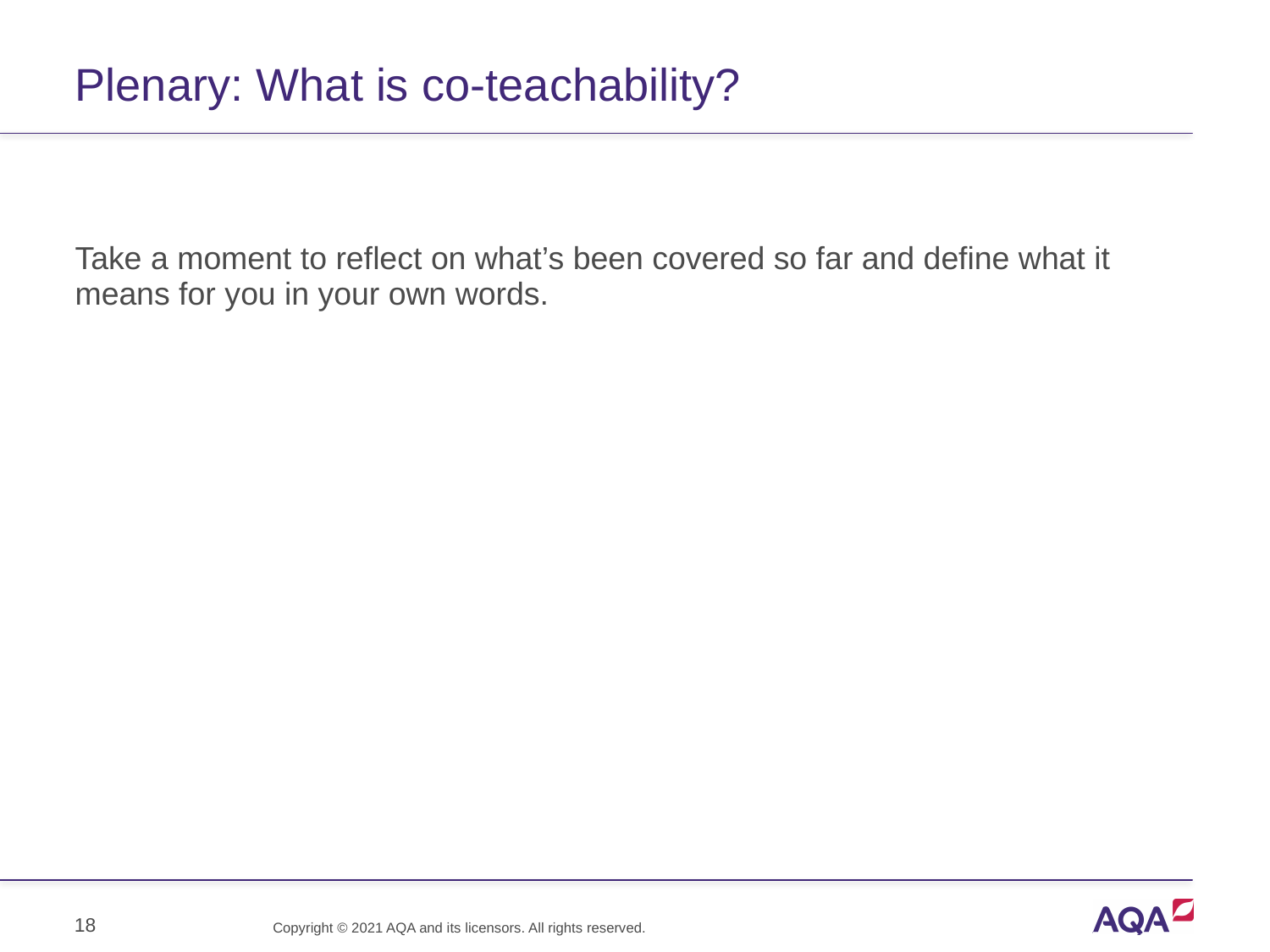

# Plenary: What is co-teachability?
Take a moment to reflect on what’s been covered so far and define what it means for you in your own words.

18
Copyright © 2021 AQA and its licensors. All rights reserved.